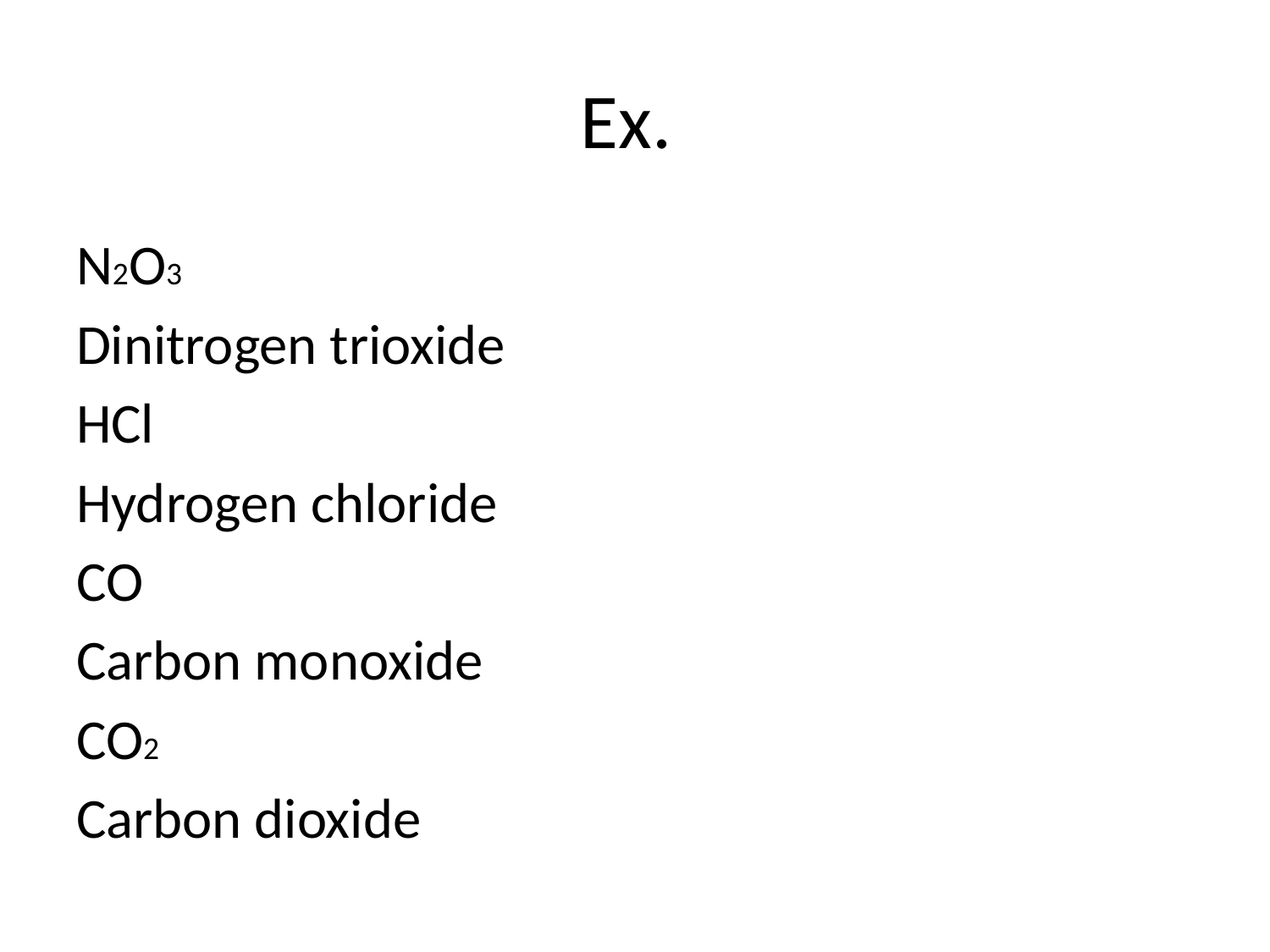

# Ex.
N2O3
Dinitrogen trioxide
HCl
Hydrogen chloride
CO
Carbon monoxide
CO2
Carbon dioxide